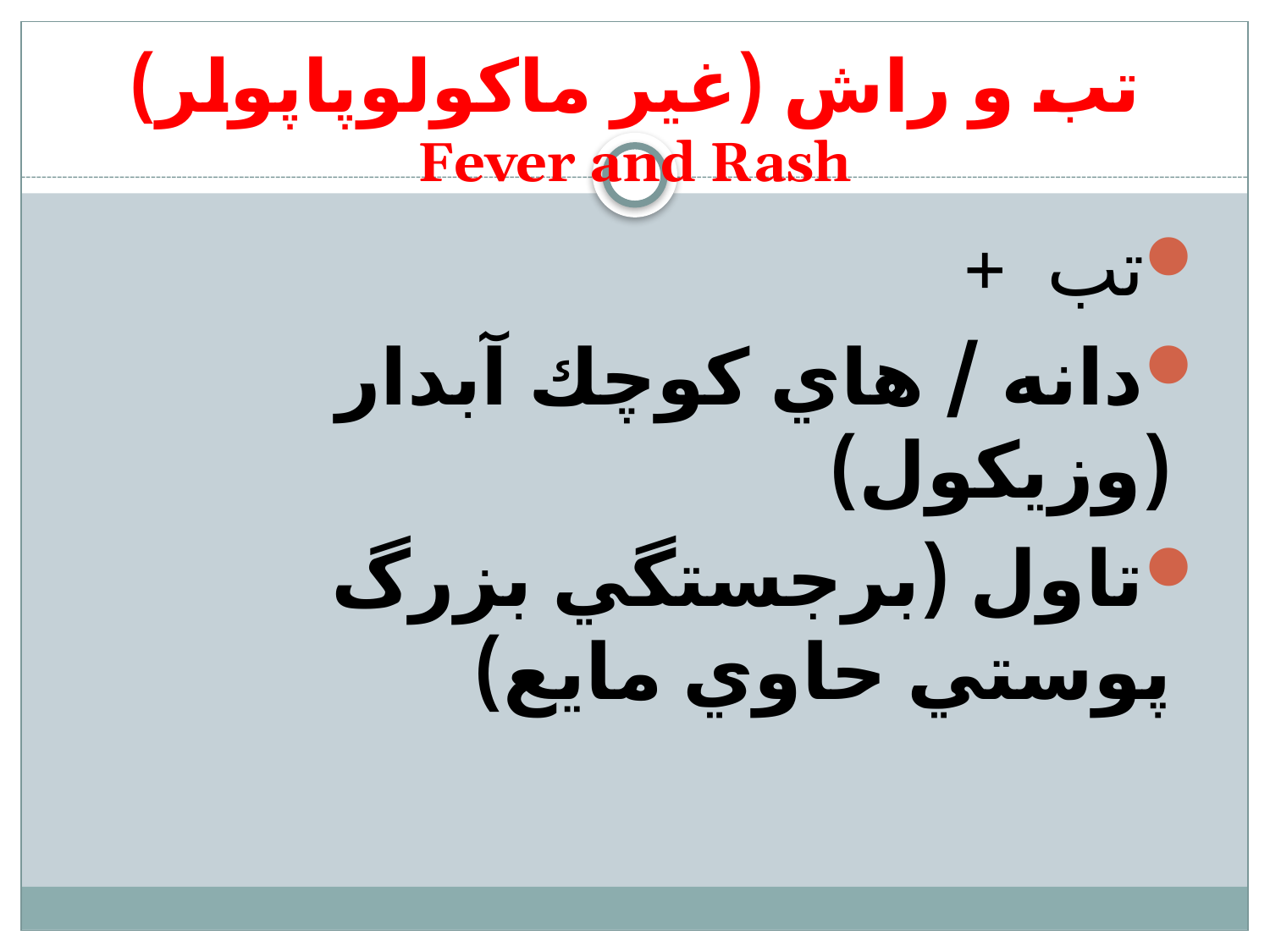

# تب و راش (غير ماكولوپاپولر) Fever and Rash
تب  +
دانه / هاي كوچك آبدار (وزيكول)
تاول (برجستگي بزرگ پوستي حاوي مايع)